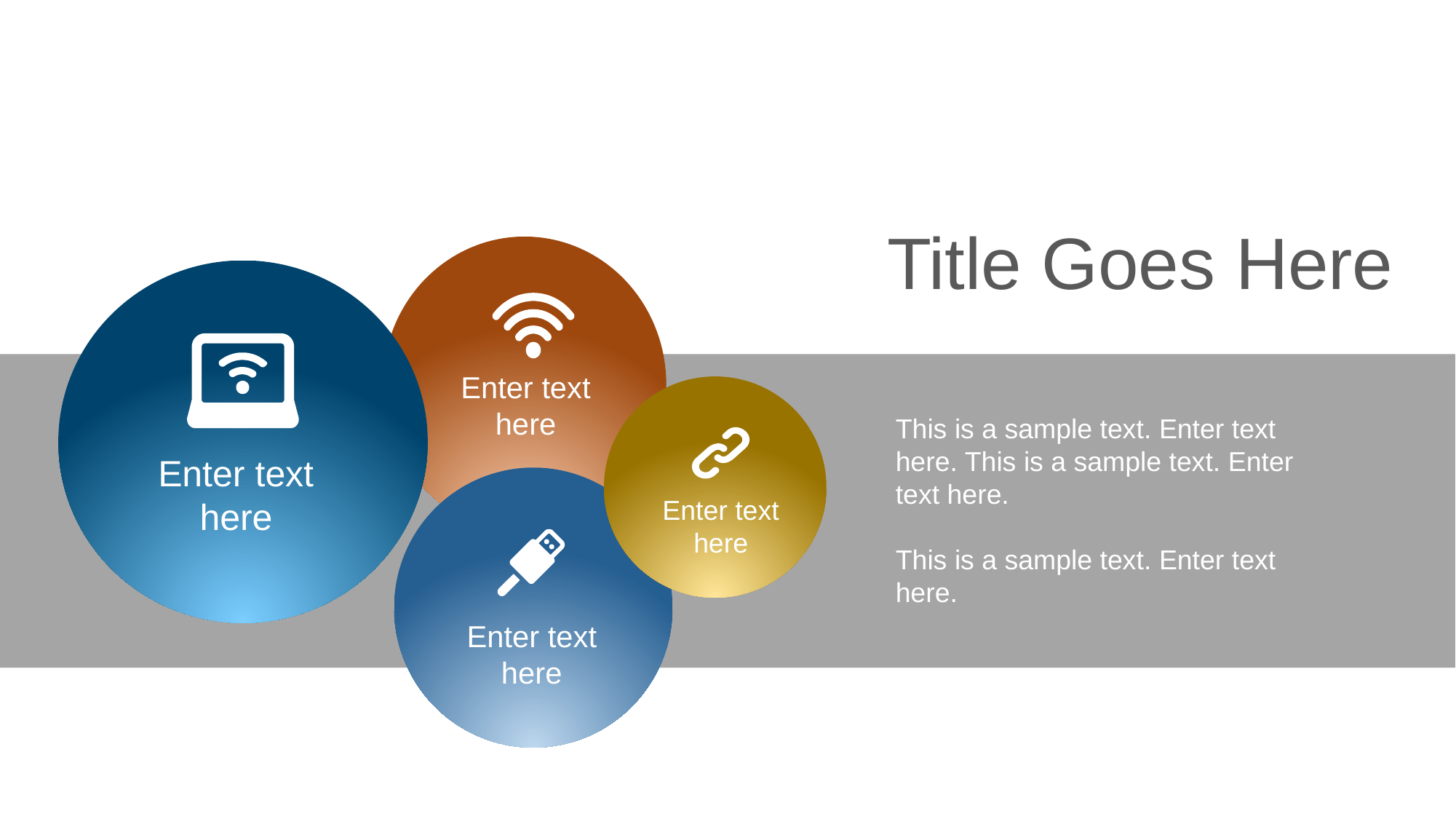

Title Goes Here

Enter text here

This is a sample text. Enter text here. This is a sample text. Enter text here.

This is a sample text. Enter text here.

Enter text here

Enter text here

Enter text here